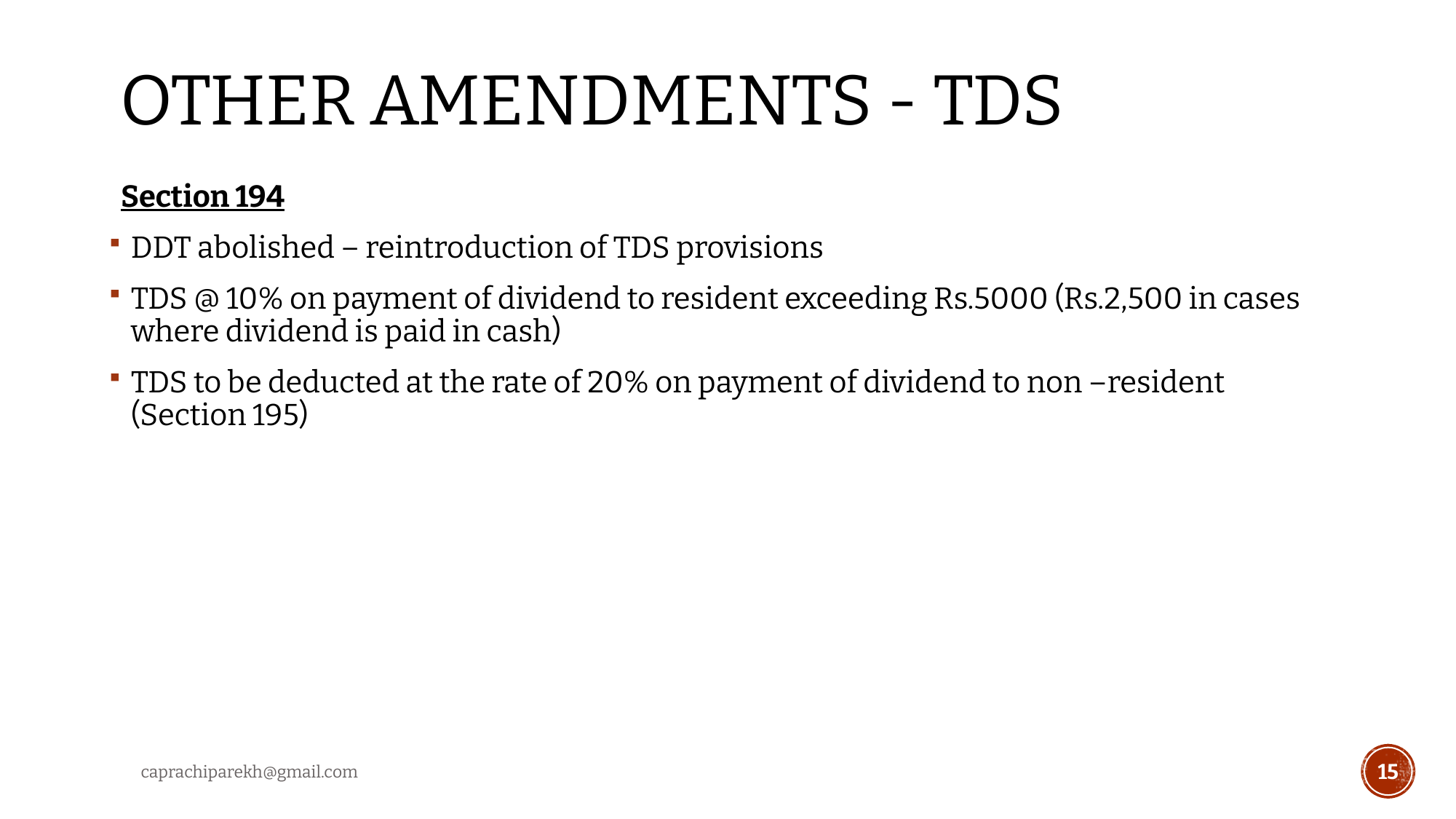

# Other amendments - TDS
  Section 194
DDT abolished – reintroduction of TDS provisions
TDS @ 10% on payment of dividend to resident exceeding Rs.5000 (Rs.2,500 in cases where dividend is paid in cash)
TDS to be deducted at the rate of 20% on payment of dividend to non –resident (Section 195)
caprachiparekh@gmail.com
15